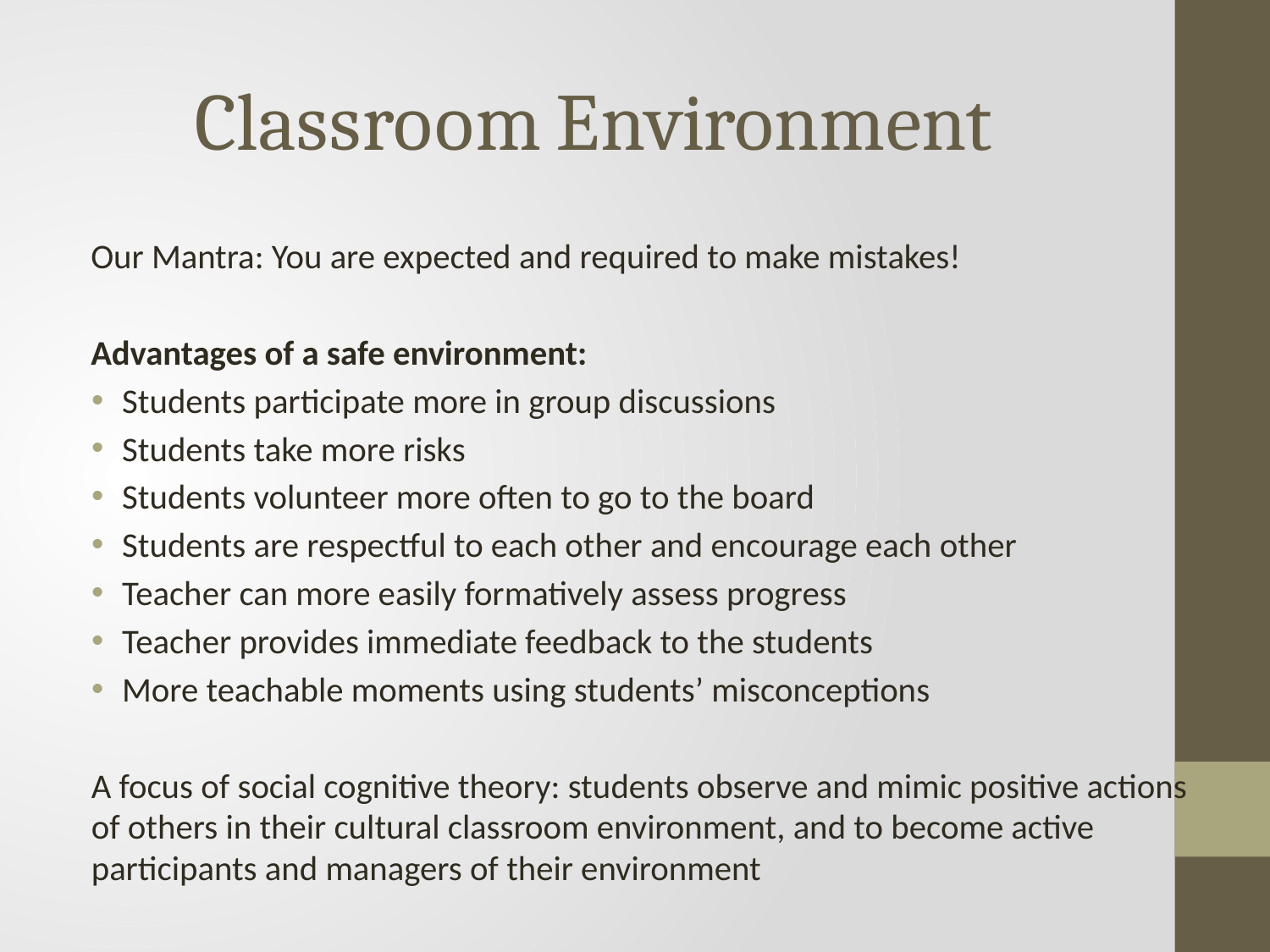

# Classroom Environment

Our Mantra: You are expected and required to make mistakes!

Advantages of a safe environment:
Students participate more in group discussions
Students take more risks
Students volunteer more often to go to the board
Students are respectful to each other and encourage each other
Teacher can more easily formatively assess progress
Teacher provides immediate feedback to the students
More teachable moments using students’ misconceptions

A focus of social cognitive theory: students observe and mimic positive actions of others in their cultural classroom environment, and to become active participants and managers of their environment